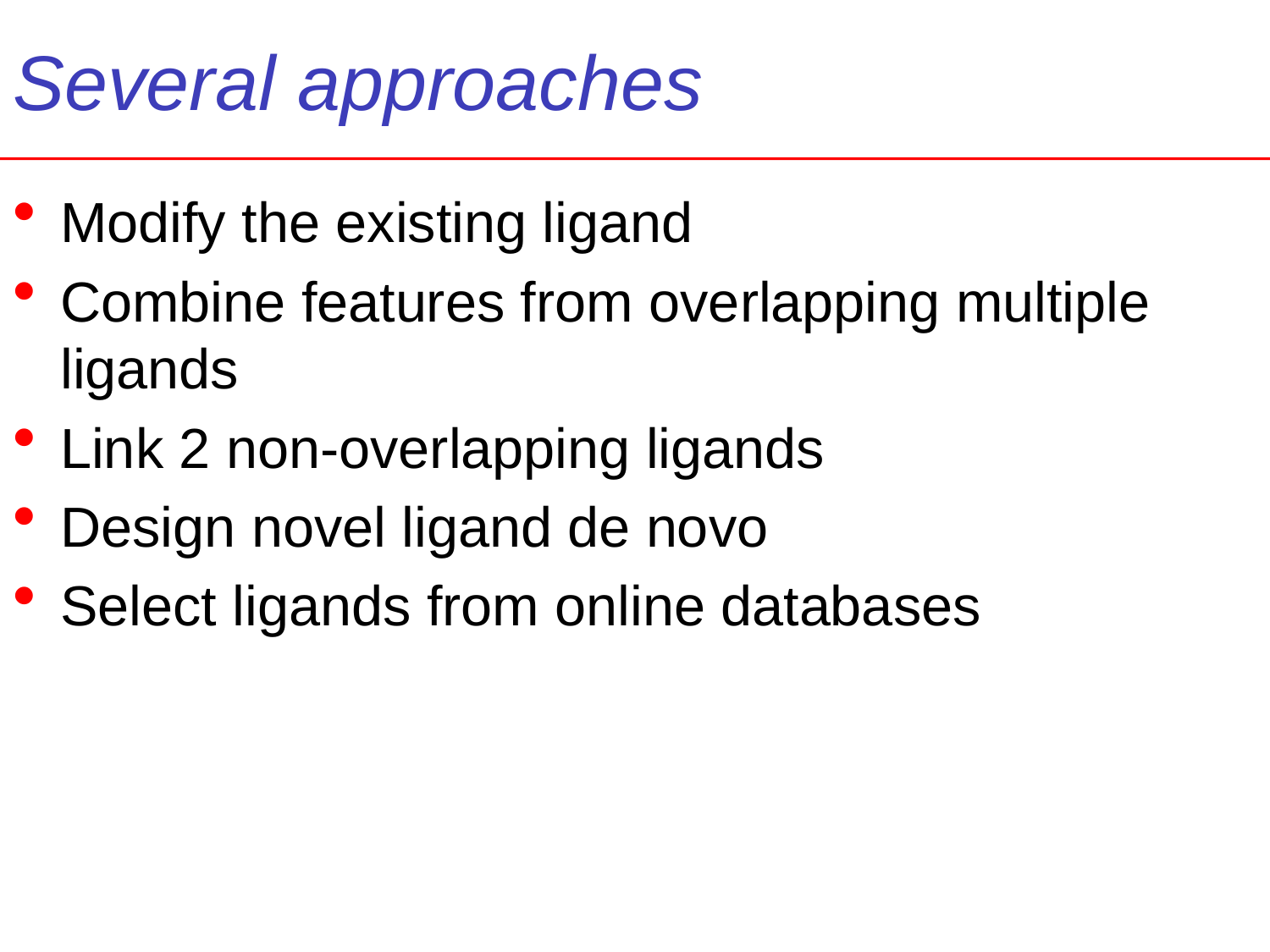

# Several approaches
Modify the existing ligand
Combine features from overlapping multiple ligands
Link 2 non-overlapping ligands
Design novel ligand de novo
Select ligands from online databases